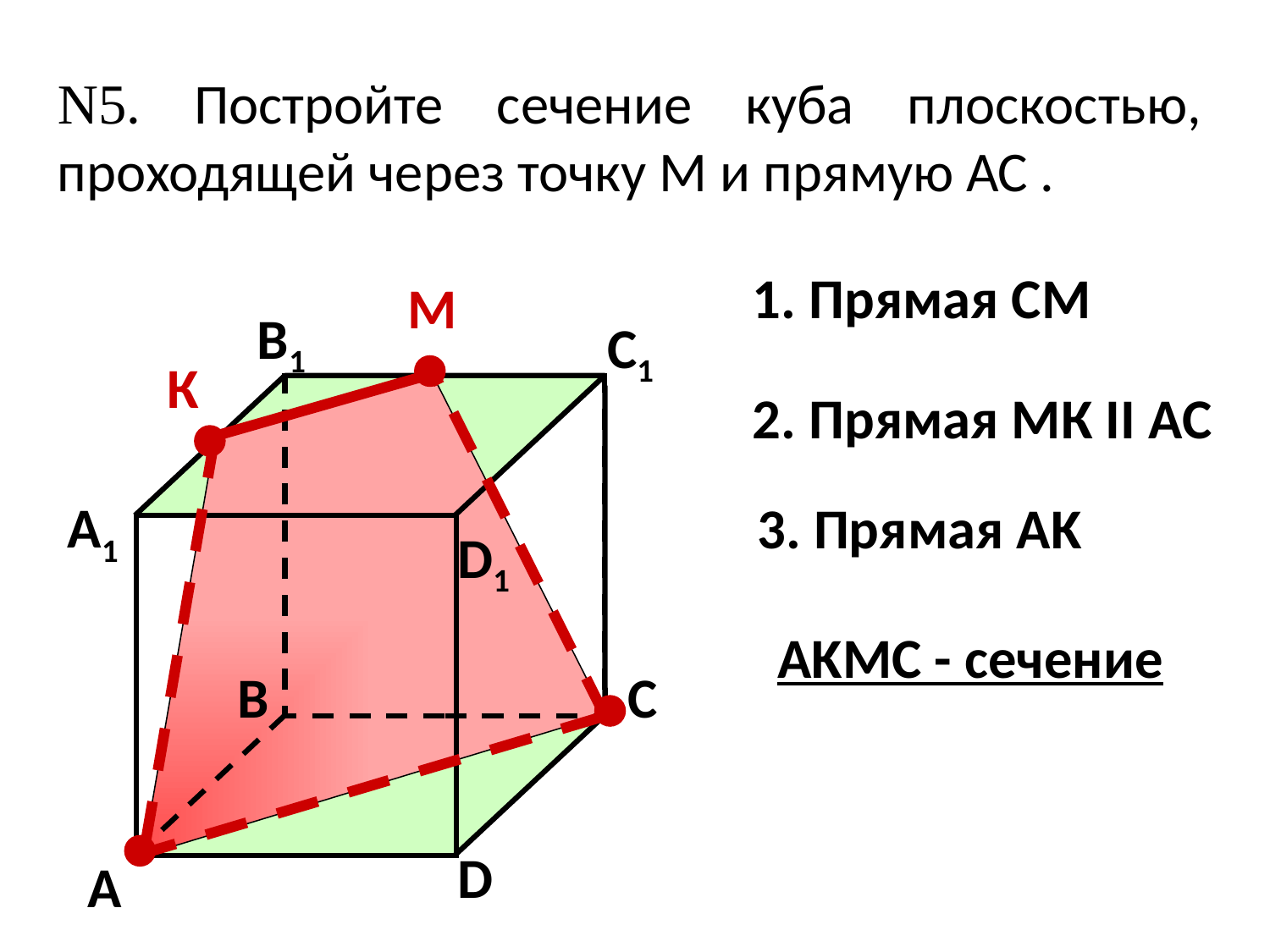

N5. Постройте сечение куба плоскостью, проходящей через точку М и прямую АС .
1. Прямая СМ
М
В1
С1
К

2. Прямая МК II AC

А1
3. Прямая AK

D1
AKМС - сечение
С
В

D
А